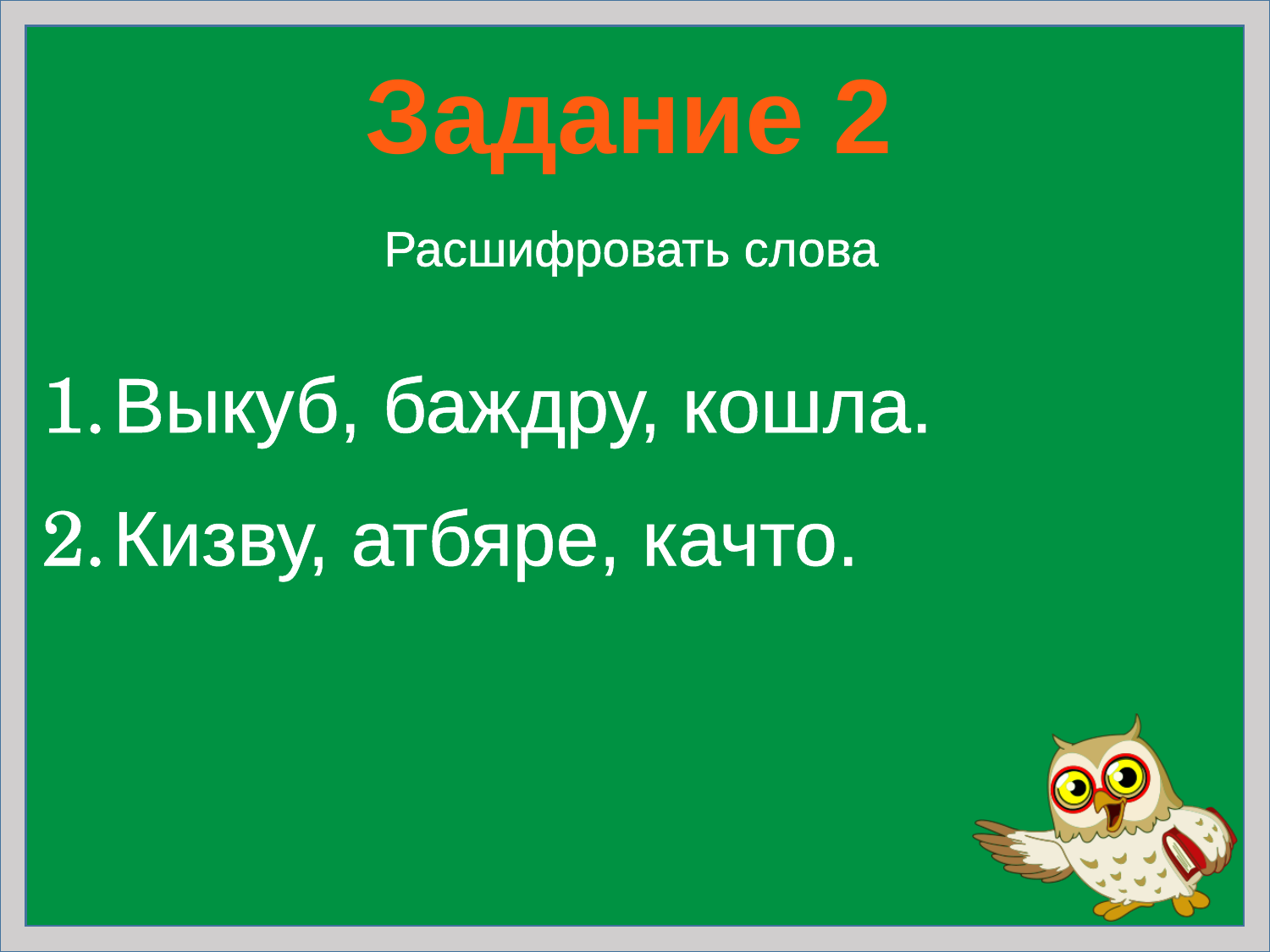

# Задание 2
Расшифровать слова

Выкуб, баждру, кошла.
Кизву, атбяре, качто.